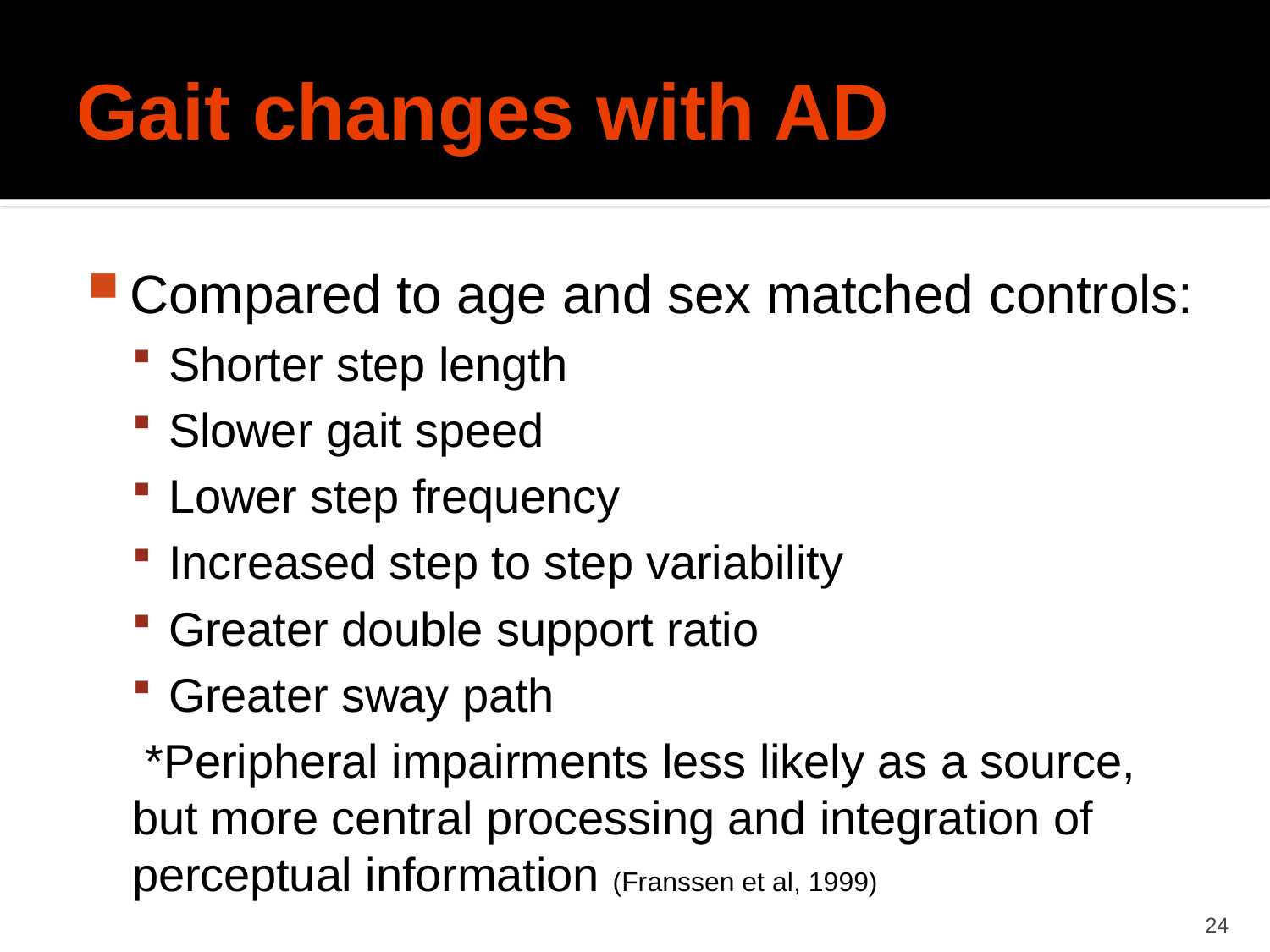

# Gait changes with AD
Compared to age and sex matched controls:
Shorter step length
Slower gait speed
Lower step frequency
Increased step to step variability
Greater double support ratio
Greater sway path
 *Peripheral impairments less likely as a source, but more central processing and integration of perceptual information (Franssen et al, 1999)
24